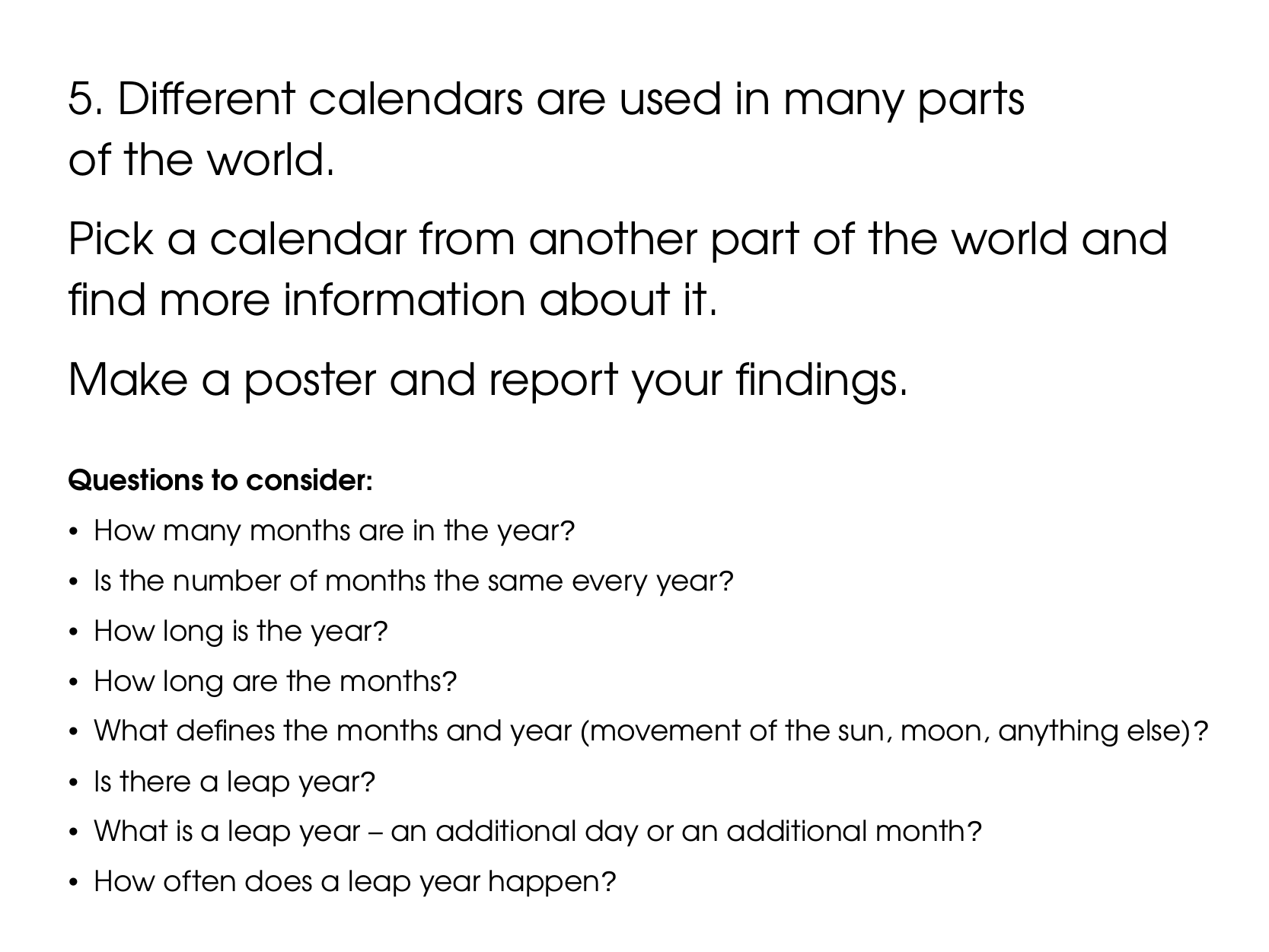

5. Different calendars are used in many parts
of the world.
Pick a calendar from another part of the world and
find more information about it.
Make a poster and report your findings.
Questions to consider:
•  How many months are in the year?
•  Is the number of months the same every year?
•  How long is the year?
•  How long are the months?
•  What defines the months and year (movement of the sun, moon, anything else)?
•  Is there a leap year?
•  What is a leap year – an additional day or an additional month?
•  How often does a leap year happen?